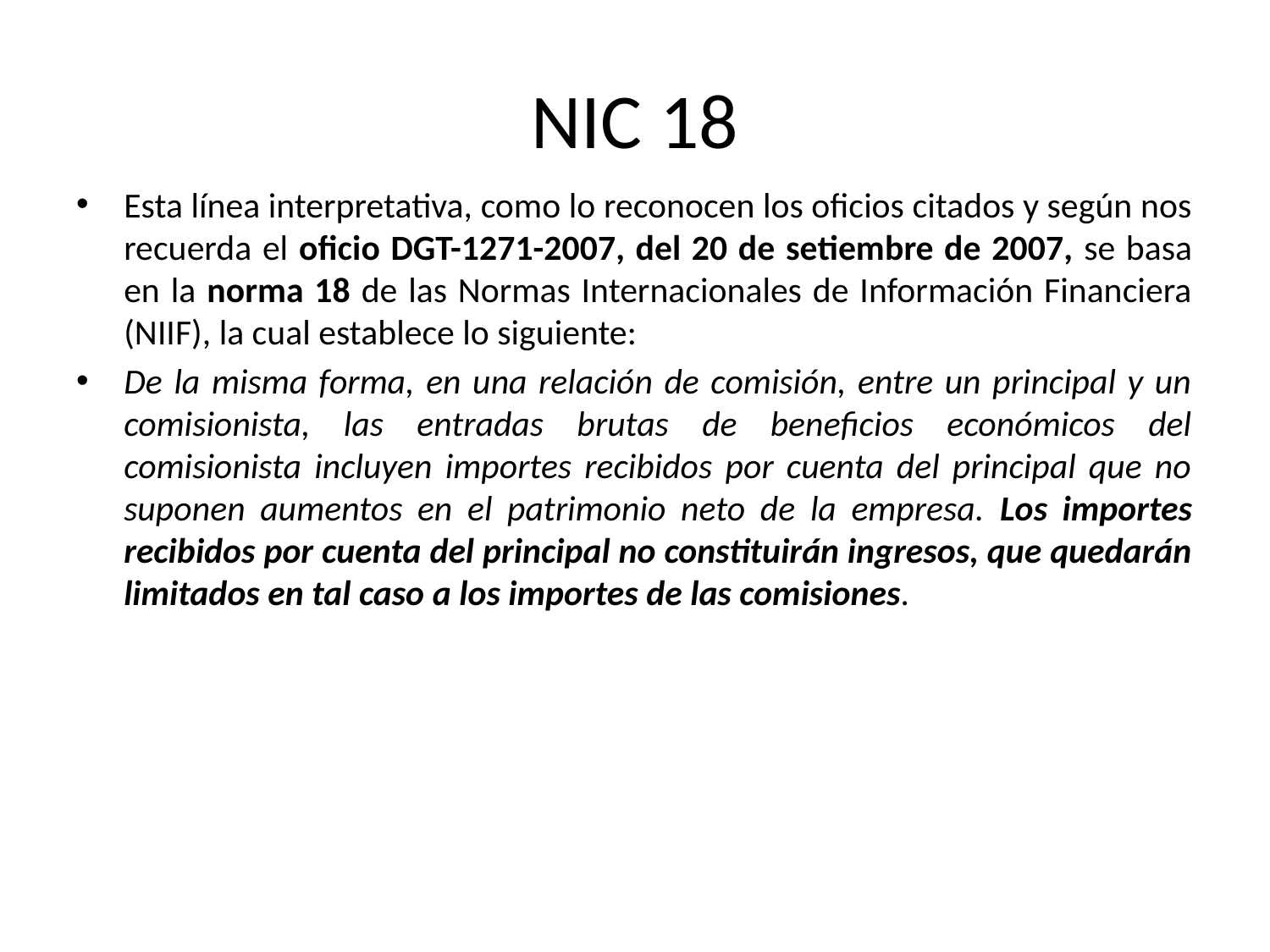

# NIC 18
Esta línea interpretativa, como lo reconocen los oficios citados y según nos recuerda el oficio DGT-1271-2007, del 20 de setiembre de 2007, se basa en la norma 18 de las Normas Internacionales de Información Financiera (NIIF), la cual establece lo siguiente:
De la misma forma, en una relación de comisión, entre un principal y un comisionista, las entradas brutas de beneficios económicos del comisionista incluyen importes recibidos por cuenta del principal que no suponen aumentos en el patrimonio neto de la empresa. Los importes recibidos por cuenta del principal no constituirán ingresos, que quedarán limitados en tal caso a los importes de las comisiones.